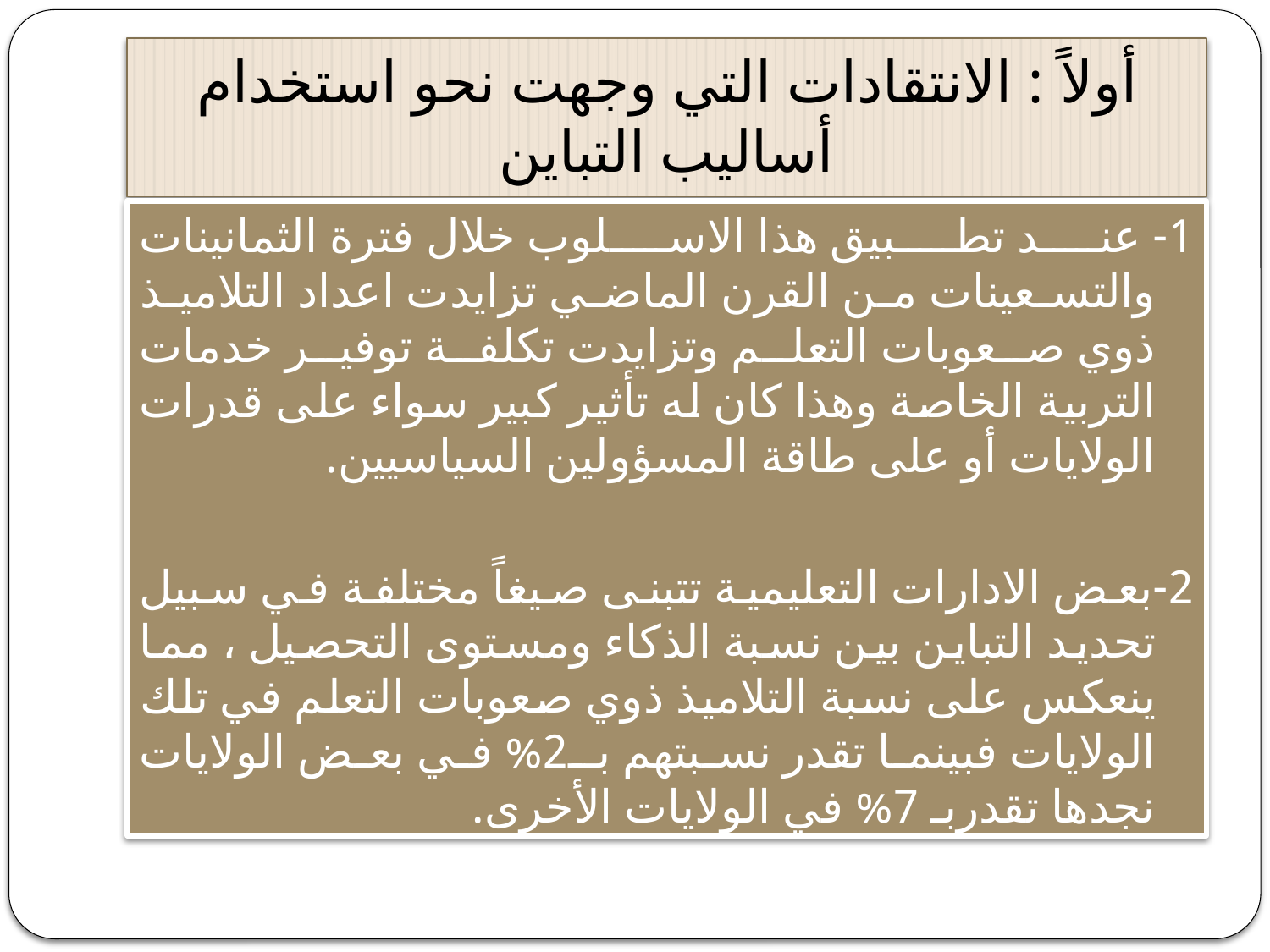

# أولاً : الانتقادات التي وجهت نحو استخدام أساليب التباين
1- عند تطبيق هذا الاسلوب خلال فترة الثمانينات والتسعينات من القرن الماضي تزايدت اعداد التلاميذ ذوي صعوبات التعلم وتزايدت تكلفة توفير خدمات التربية الخاصة وهذا كان له تأثير كبير سواء على قدرات الولايات أو على طاقة المسؤولين السياسيين.

2-بعض الادارات التعليمية تتبنى صيغاً مختلفة في سبيل تحديد التباين بين نسبة الذكاء ومستوى التحصيل ، مما ينعكس على نسبة التلاميذ ذوي صعوبات التعلم في تلك الولايات فبينما تقدر نسبتهم بـ2% في بعض الولايات نجدها تقدربـ 7% في الولايات الأخرى.